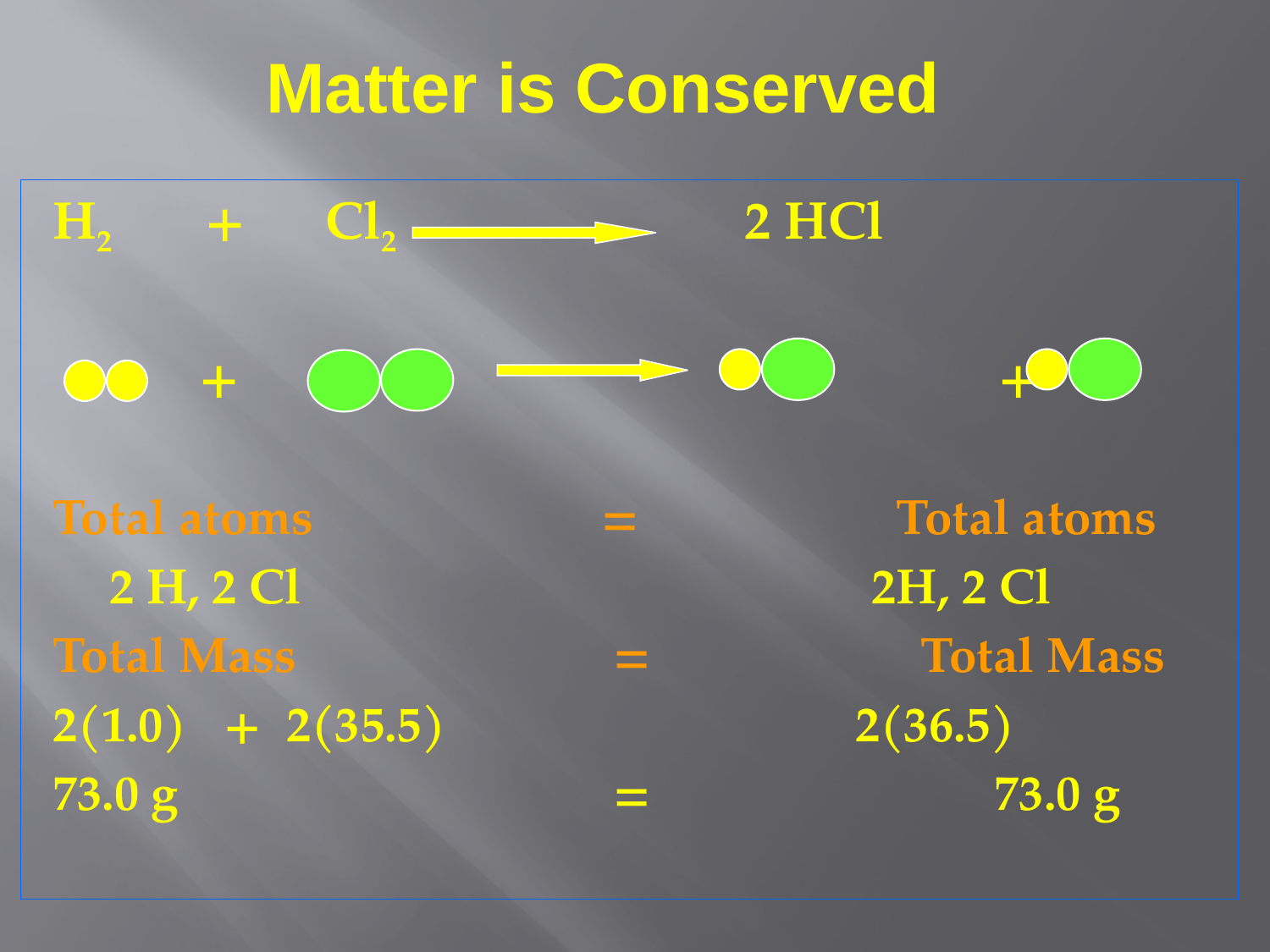

# Matter is Conserved
H2       +      Cl2			2 HCl

           +						+

Total atoms		         =		  Total atoms
	2 H, 2 Cl					2H, 2 Cl
Total Mass		          =		    Total Mass
2(1.0)   +  2(35.5)			         2(36.5)
73.0 g			          =		          73.0 g